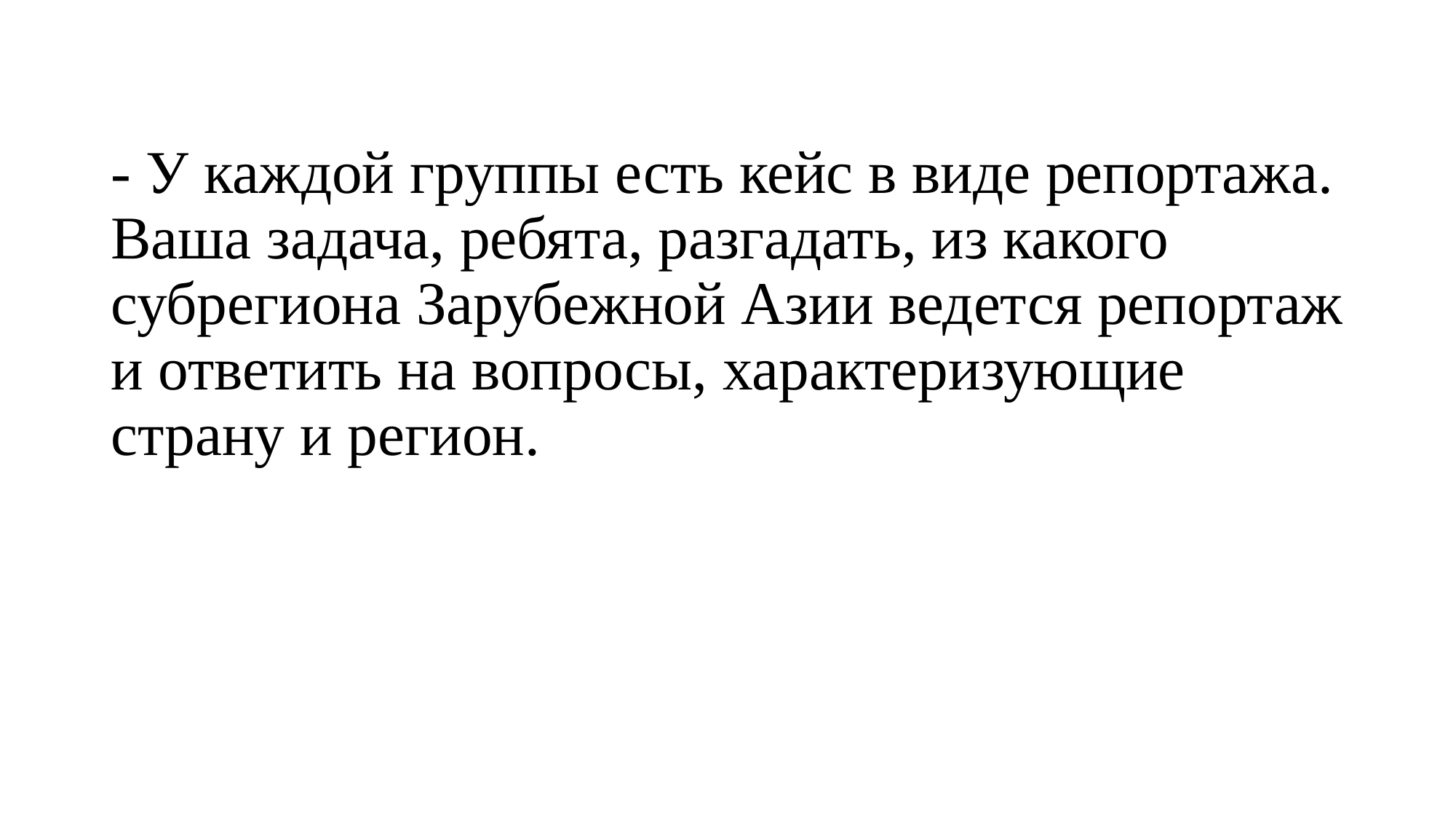

- У каждой группы есть кейс в виде репортажа. Ваша задача, ребята, разгадать, из какого субрегиона Зарубежной Азии ведется репортаж и ответить на вопросы, характеризующие страну и регион.